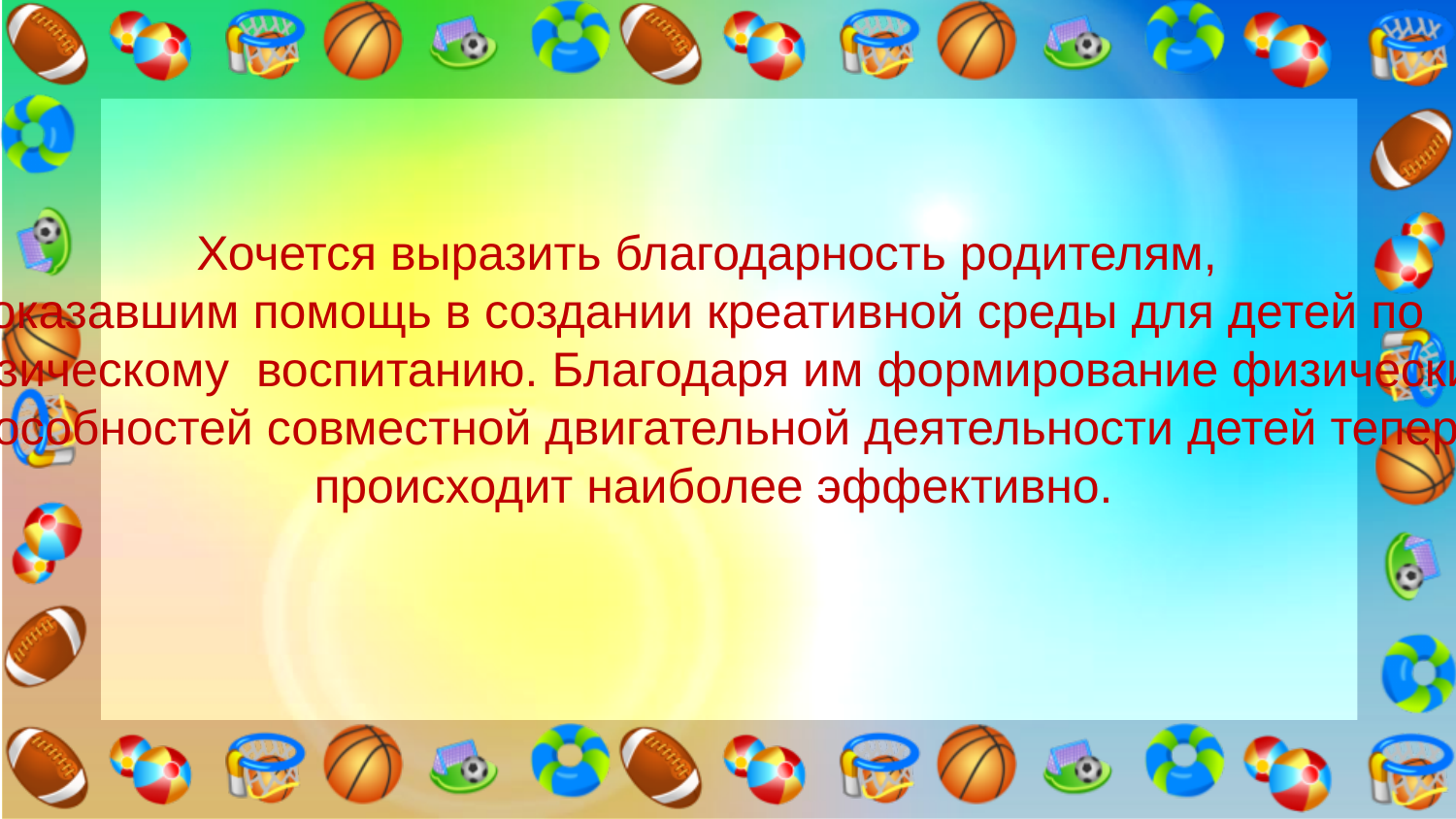

Хочется выразить благодарность родителям,
оказавшим помощь в создании креативной среды для детей по
физическому  воспитанию. Благодаря им формирование физических
 способностей совместной двигательной деятельности детей теперь
происходит наиболее эффективно.